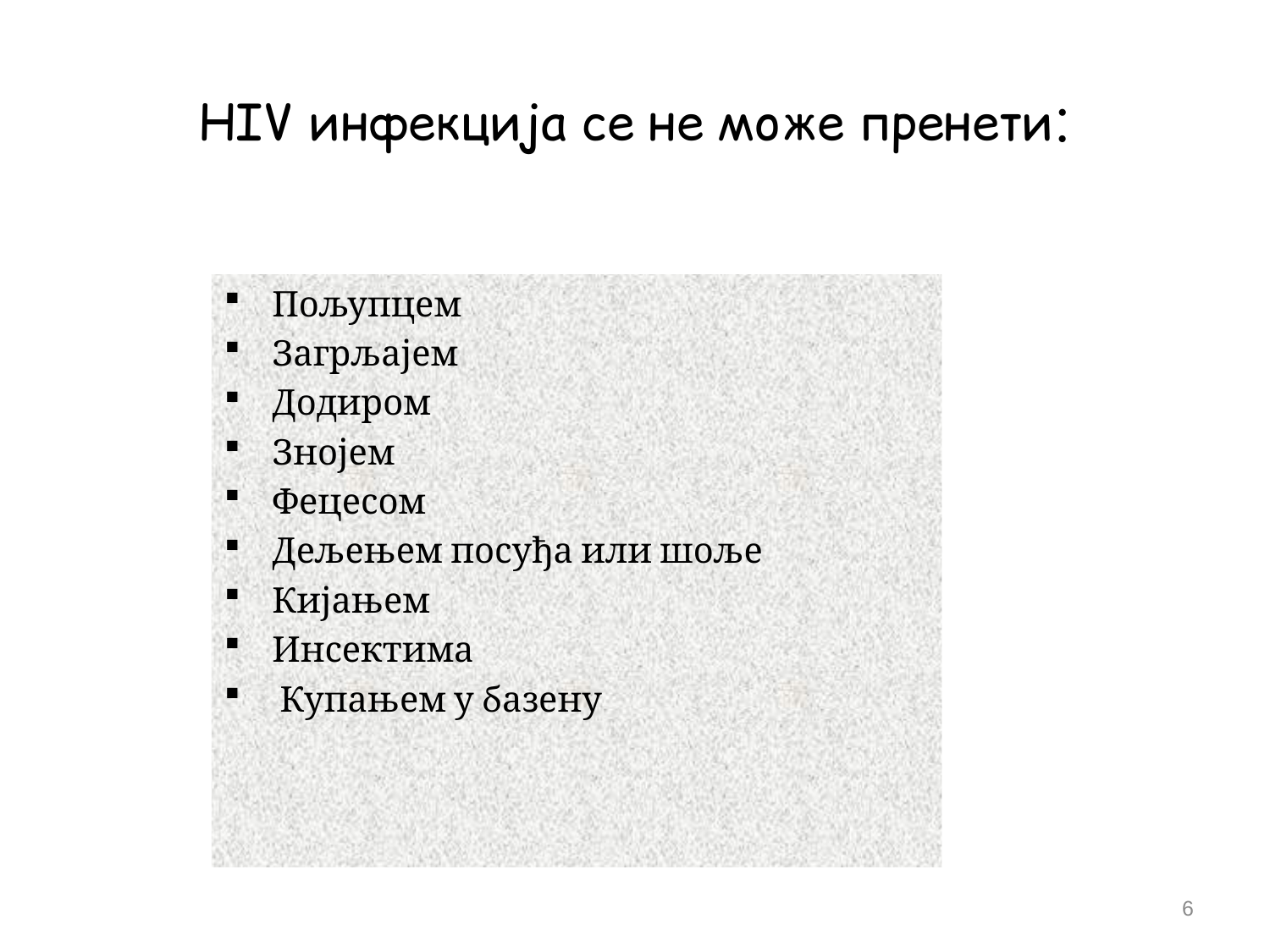

# HIV инфекција се не може пренети:
Пољупцем
Загрљајем
Додиром
Знојем
Фецесом
Дељењем посуђа или шоље
Кијањем
Инсектима
 Купањем у базену

6